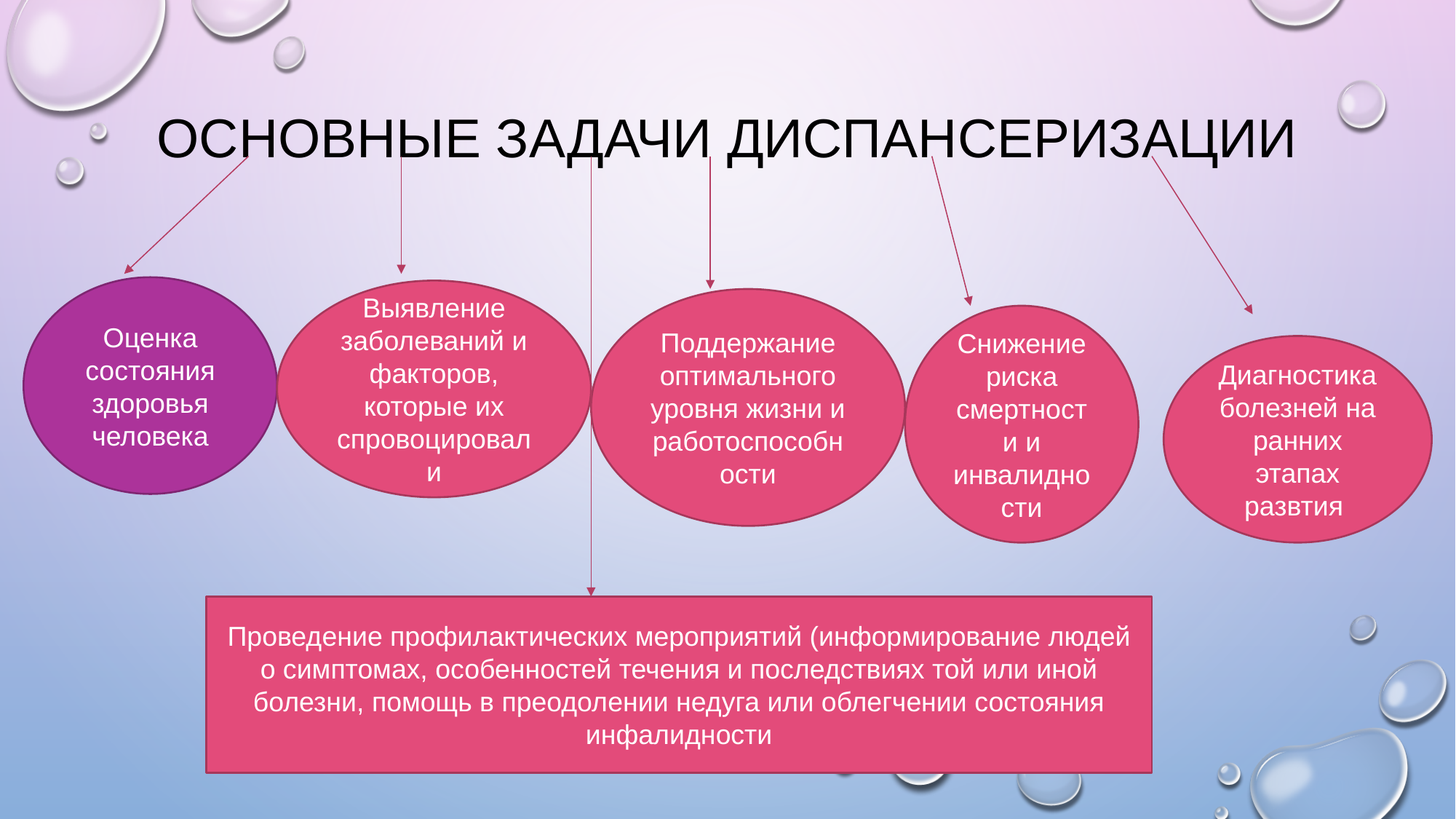

# Основные задачи диспансеризации
Оценка состояния здоровья человека
Выявление заболеваний и факторов, которые их спровоцировали
Поддержание оптимального уровня жизни и работоспособности
Снижение риска смертности и инвалидности
Диагностика болезней на ранних этапах развтия
Проведение профилактических мероприятий (информирование людей о симптомах, особенностей течения и последствиях той или иной болезни, помощь в преодолении недуга или облегчении состояния инфалидности